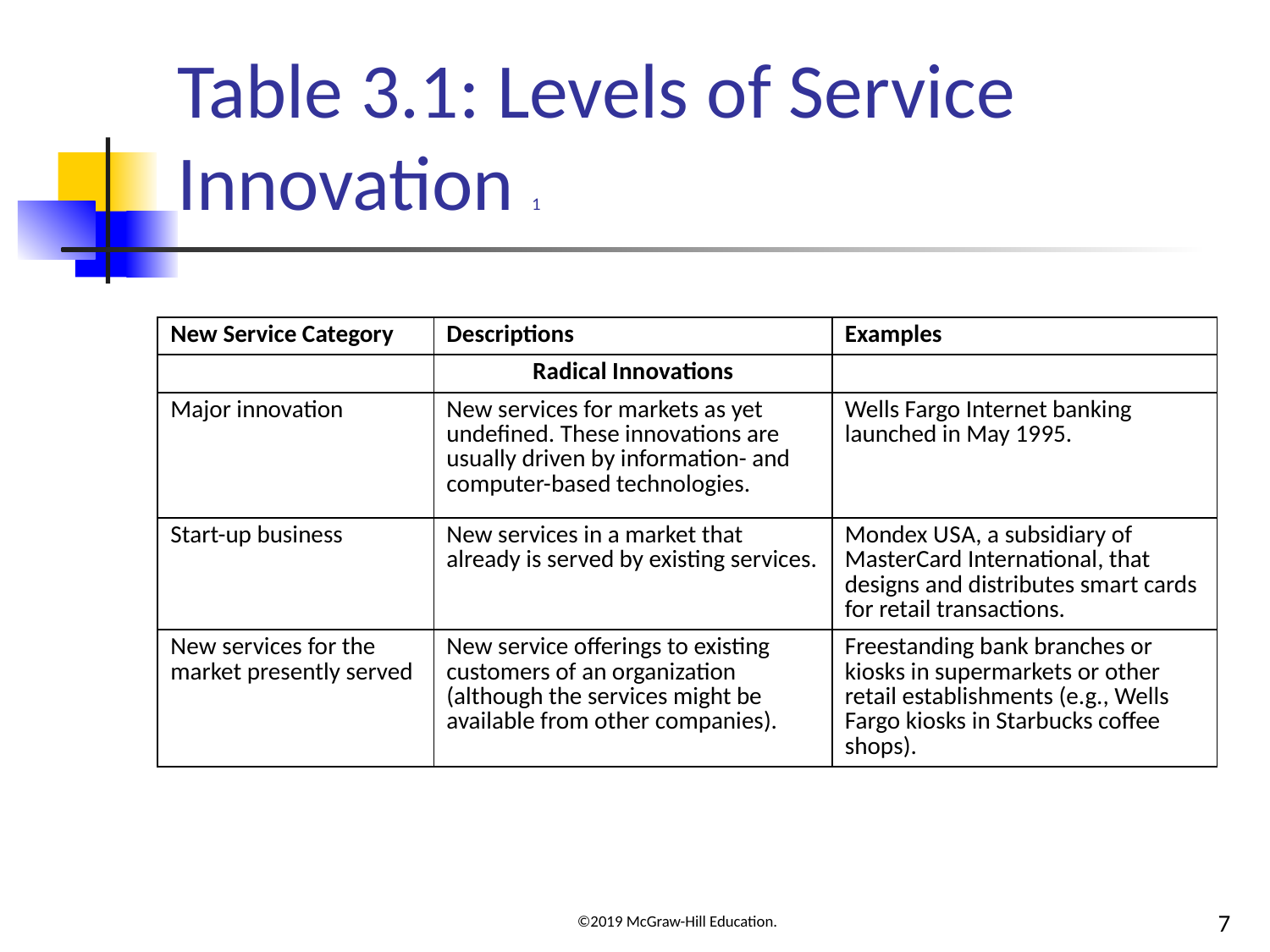

# Table 3.1: Levels of Service Innovation 1
| New Service Category | Descriptions | Examples |
| --- | --- | --- |
| blank | Radical Innovations | blank |
| Major innovation | New services for markets as yet undefined. These innovations are usually driven by information- and computer-based technologies. | Wells Fargo Internet banking launched in May 19 95. |
| Start-up business | New services in a market that already is served by existing services. | Mondex U S A, a subsidiary of MasterCard International, that designs and distributes smart cards for retail transactions. |
| New services for the market presently served | New service offerings to existing customers of an organization (although the services might be available from other companies). | Freestanding bank branches or kiosks in supermarkets or other retail establishments (e.g., Wells Fargo kiosks in Starbucks coffee shops). |